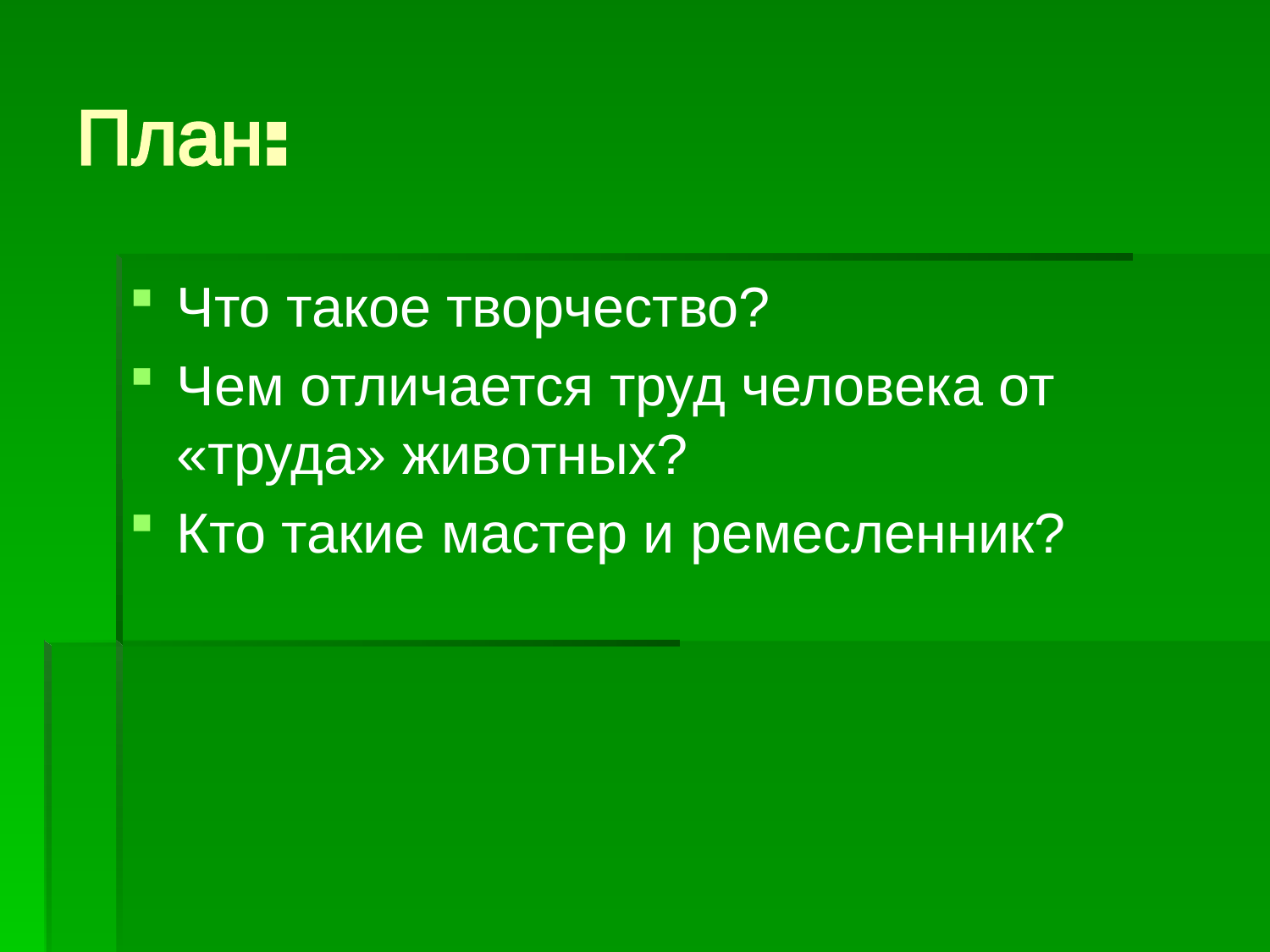

# План:
Что такое творчество?
Чем отличается труд человека от «труда» животных?
Кто такие мастер и ремесленник?